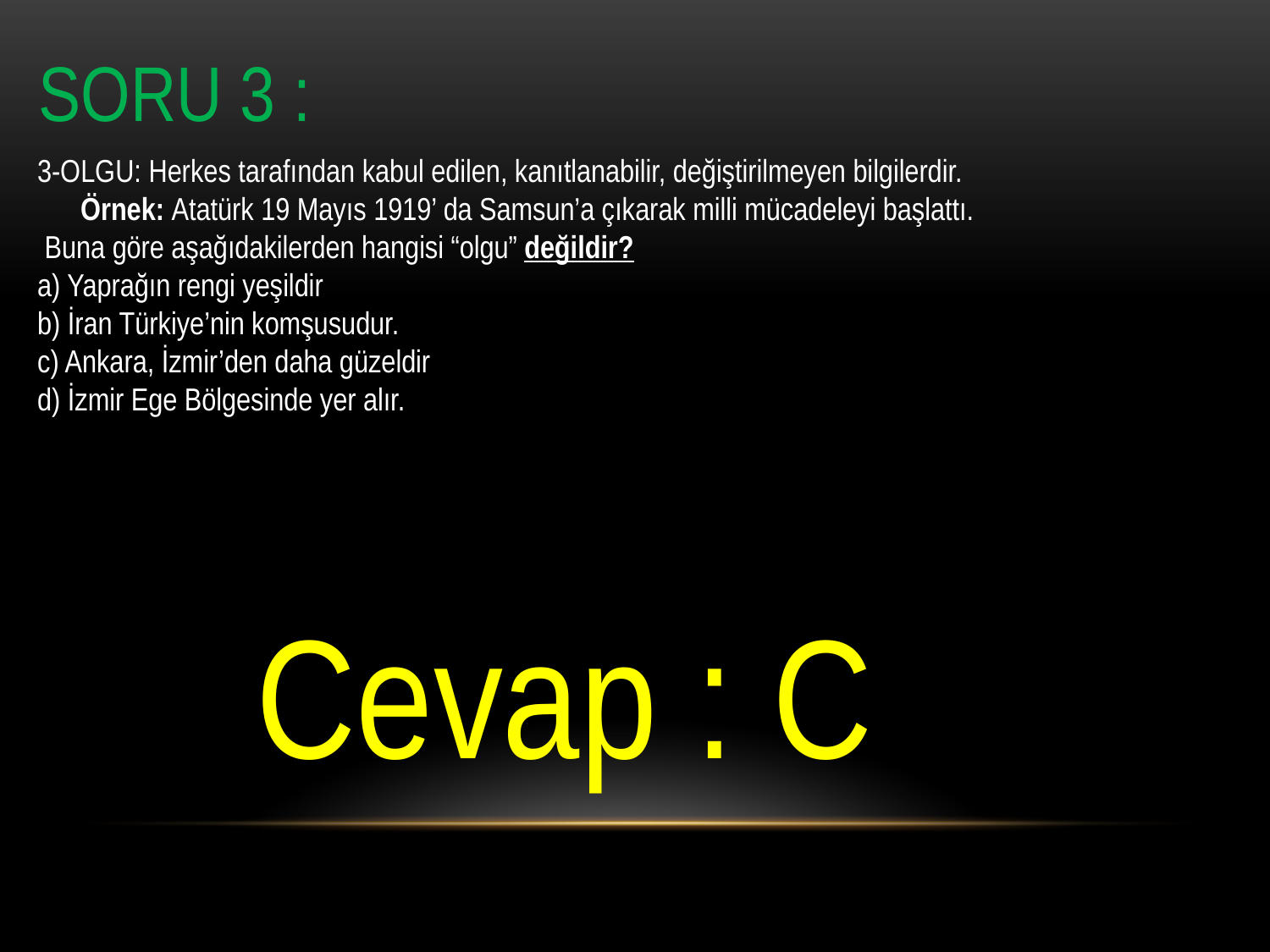

SORU 3 :
3-OLGU: Herkes tarafından kabul edilen, kanıtlanabilir, değiştirilmeyen bilgilerdir.
      Örnek: Atatürk 19 Mayıs 1919’ da Samsun’a çıkarak milli mücadeleyi başlattı.
 Buna göre aşağıdakilerden hangisi “olgu” değildir?
a) Yaprağın rengi yeşildir
b) İran Türkiye’nin komşusudur.
c) Ankara, İzmir’den daha güzeldir
d) İzmir Ege Bölgesinde yer alır.
Cevap : C